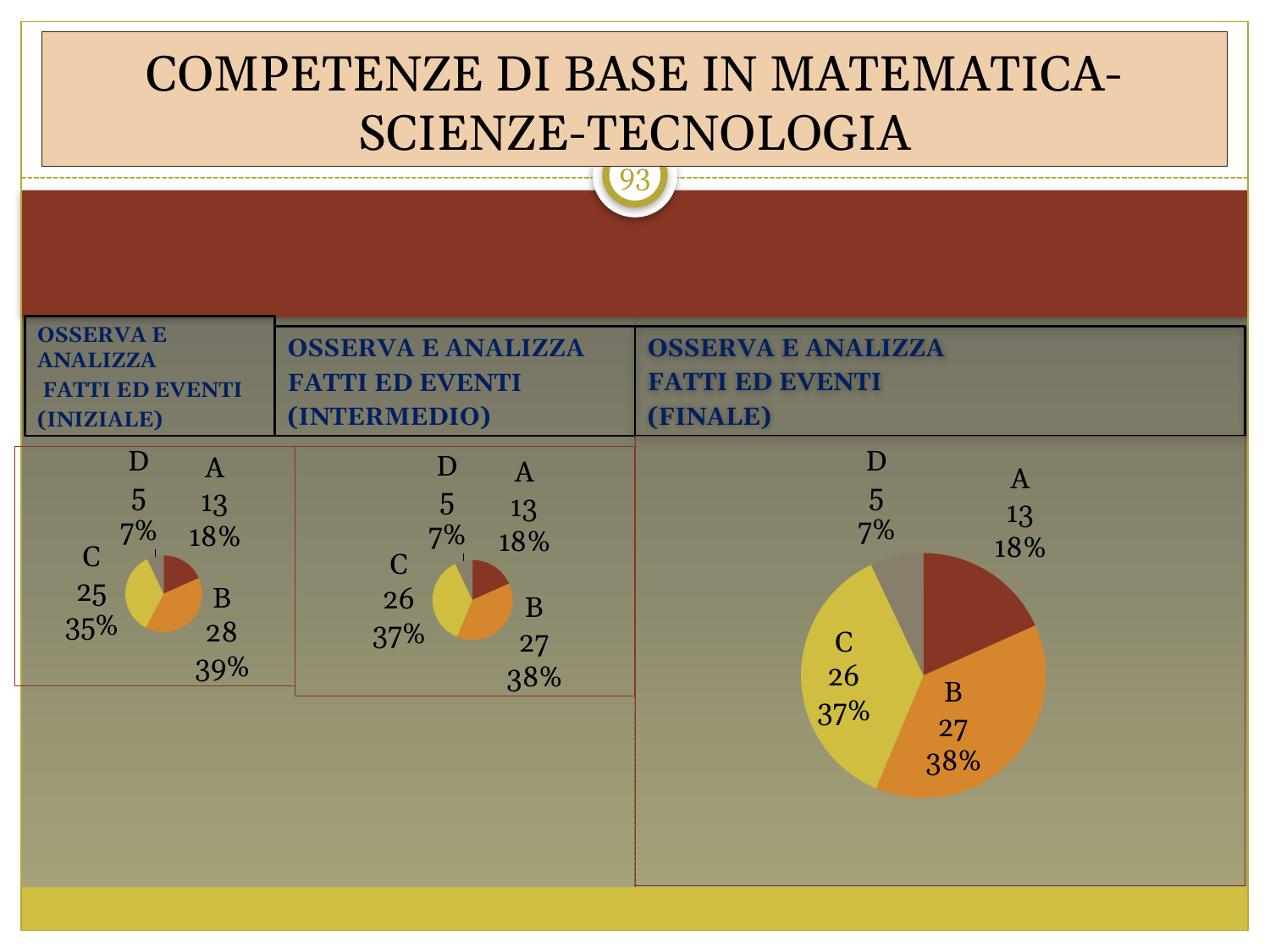

# COMPETENZE DI BASE IN MATEMATICA-SCIENZE-TECNOLOGIA
93
OSSERVA E ANALIZZA
 FATTI ED EVENTI
(INIZIALE)
OSSERVA E ANALIZZA
FATTI ED EVENTI
(INTERMEDIO)
OSSERVA E ANALIZZA
FATTI ED EVENTI
(FINALE)

### Chart

| Category | Vendite |
|---|---|
| A | 13.0 |
| B | 27.0 |
| C | 26.0 |
| D | 5.0 |

### Chart

| Category | Vendite |
|---|---|
| A | 13.0 |
| B | 28.0 |
| C | 25.0 |
| D | 5.0 |

### Chart

| Category | Vendite |
|---|---|
| A | 13.0 |
| B | 27.0 |
| C | 26.0 |
| D | 5.0 |